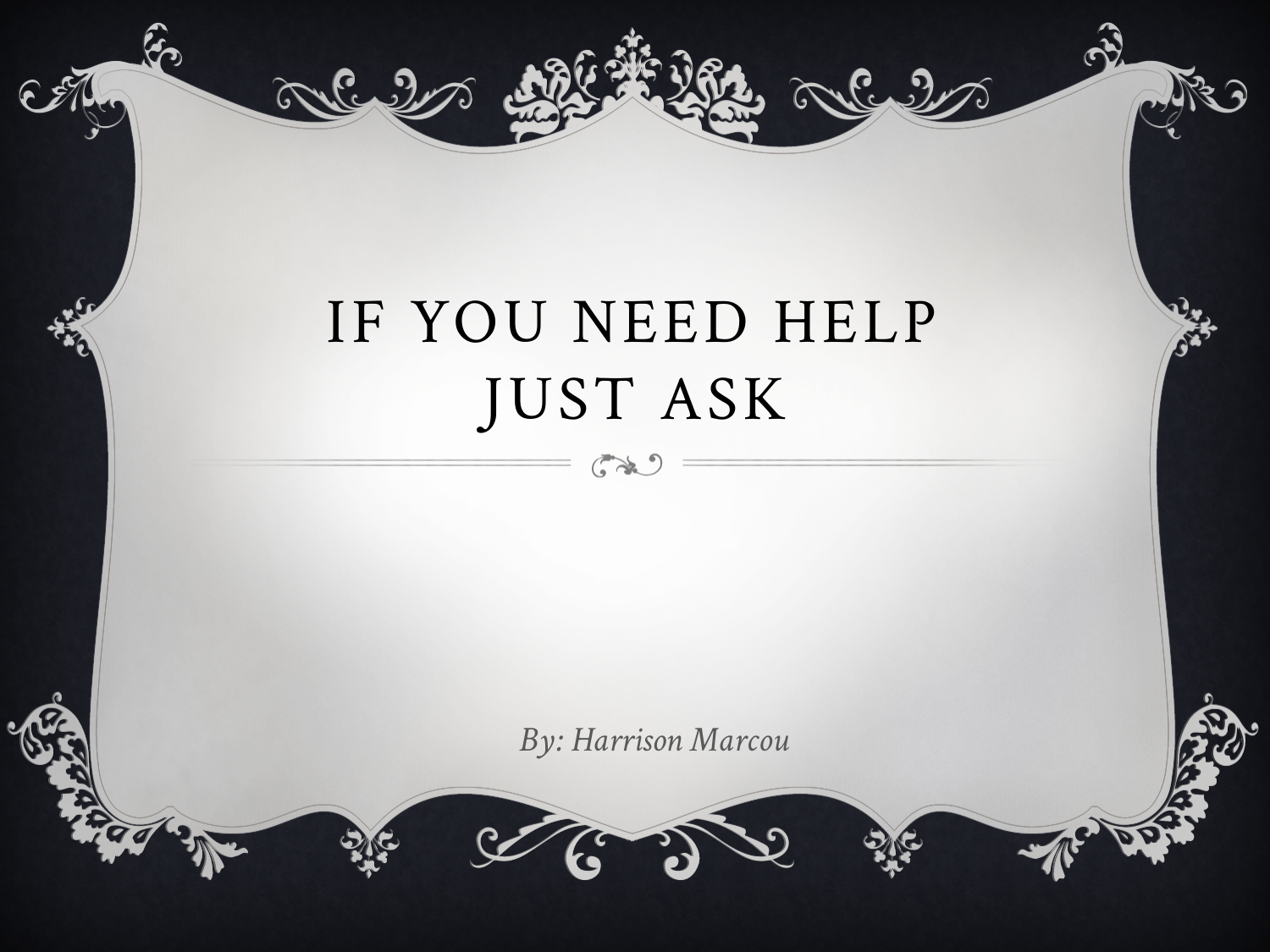

# If YOU NEED HELP JUST ASK
By: Harrison Marcou